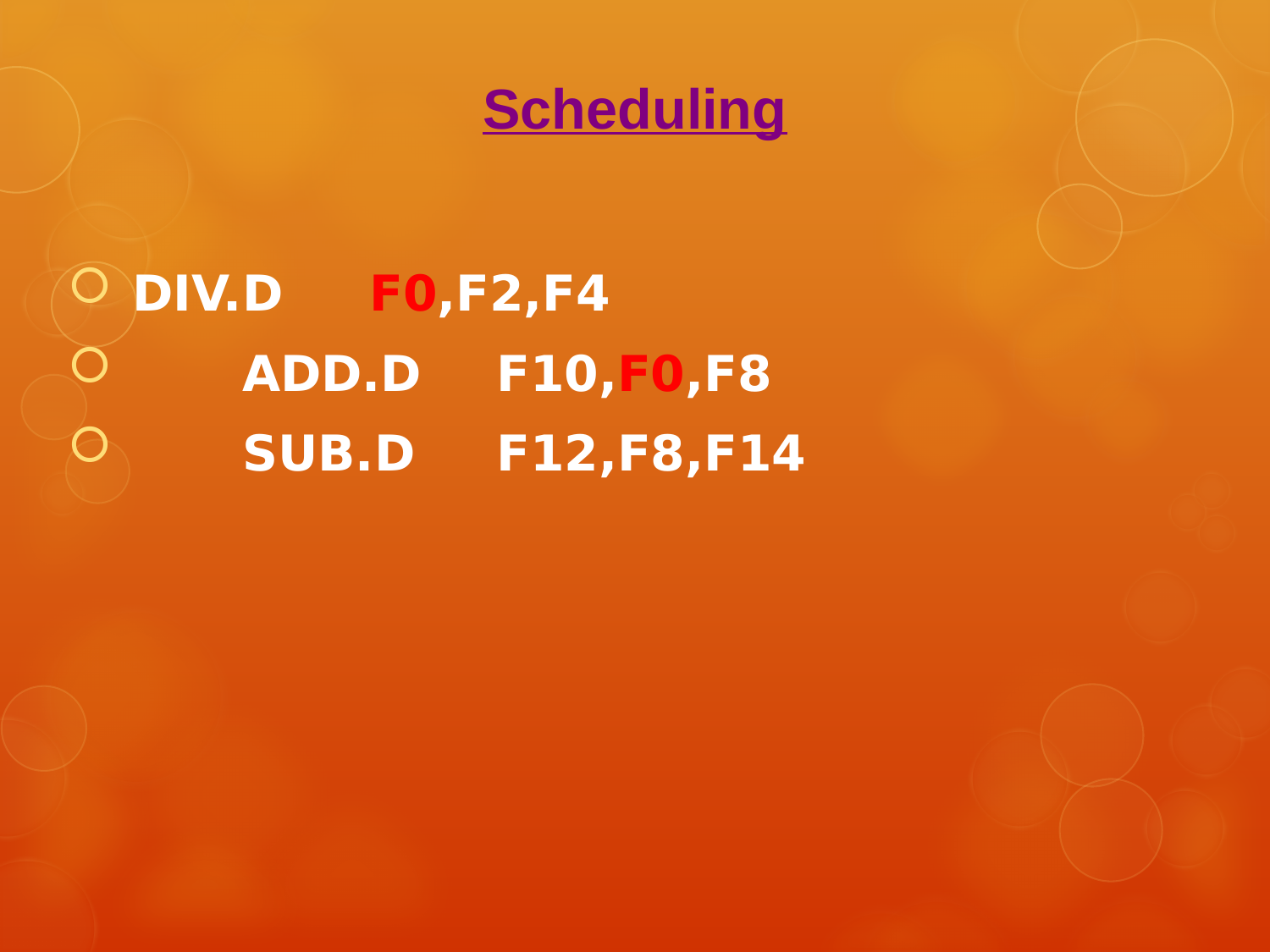

Scheduling

 DIV.D 	F0,F2,F4
	ADD.D	F10,F0,F8
	SUB.D 	F12,F8,F14